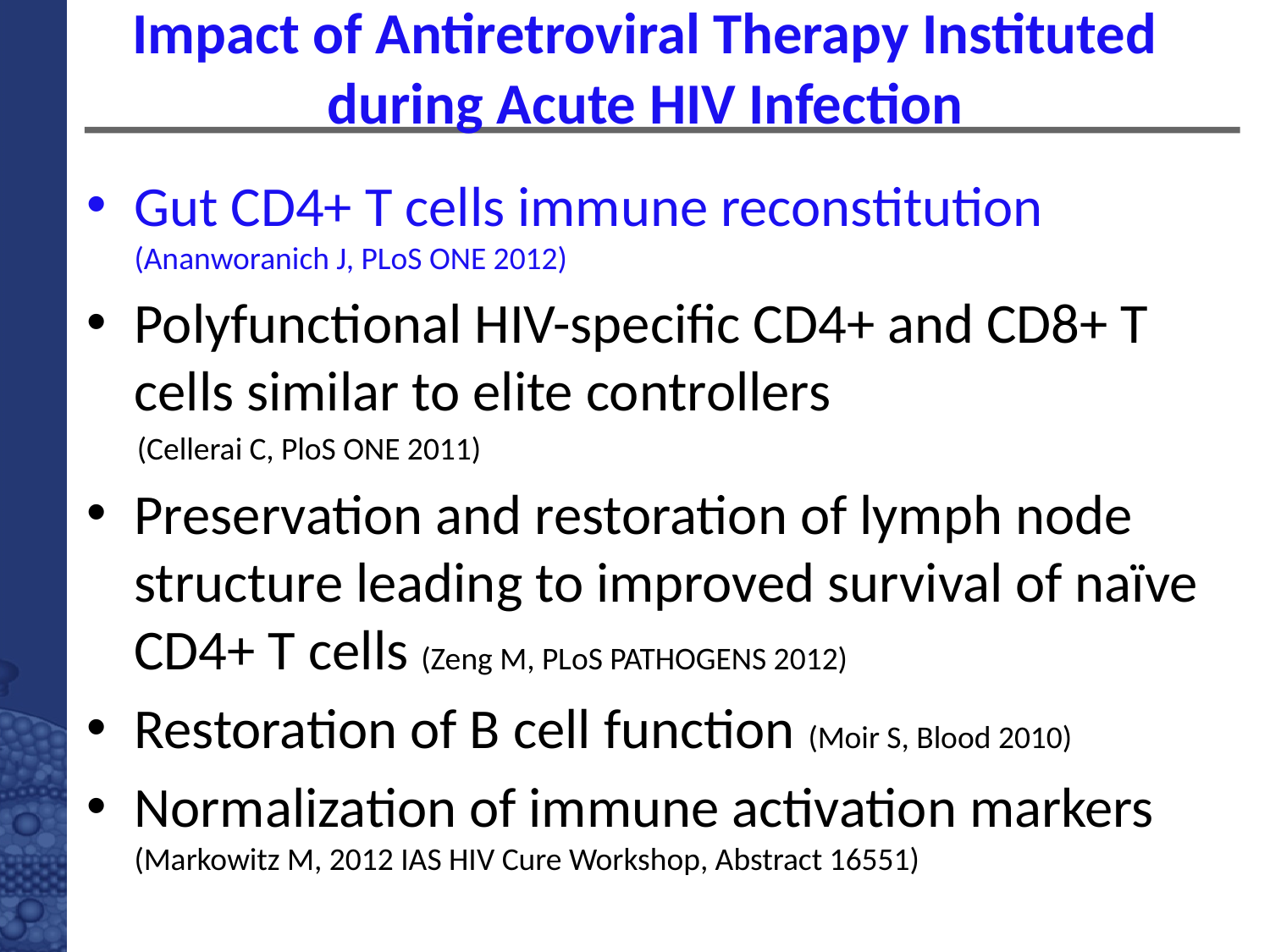

# Impact of Antiretroviral Therapy Instituted during Acute HIV Infection

Gut CD4+ T cells immune reconstitution (Ananworanich J, PLoS ONE 2012)
Polyfunctional HIV-specific CD4+ and CD8+ T cells similar to elite controllers
       (Cellerai C, PloS ONE 2011)
Preservation and restoration of lymph node structure leading to improved survival of naïve CD4+ T cells (Zeng M, PLoS PATHOGENS 2012)
Restoration of B cell function (Moir S, Blood 2010)
Normalization of immune activation markers (Markowitz M, 2012 IAS HIV Cure Workshop, Abstract 16551)